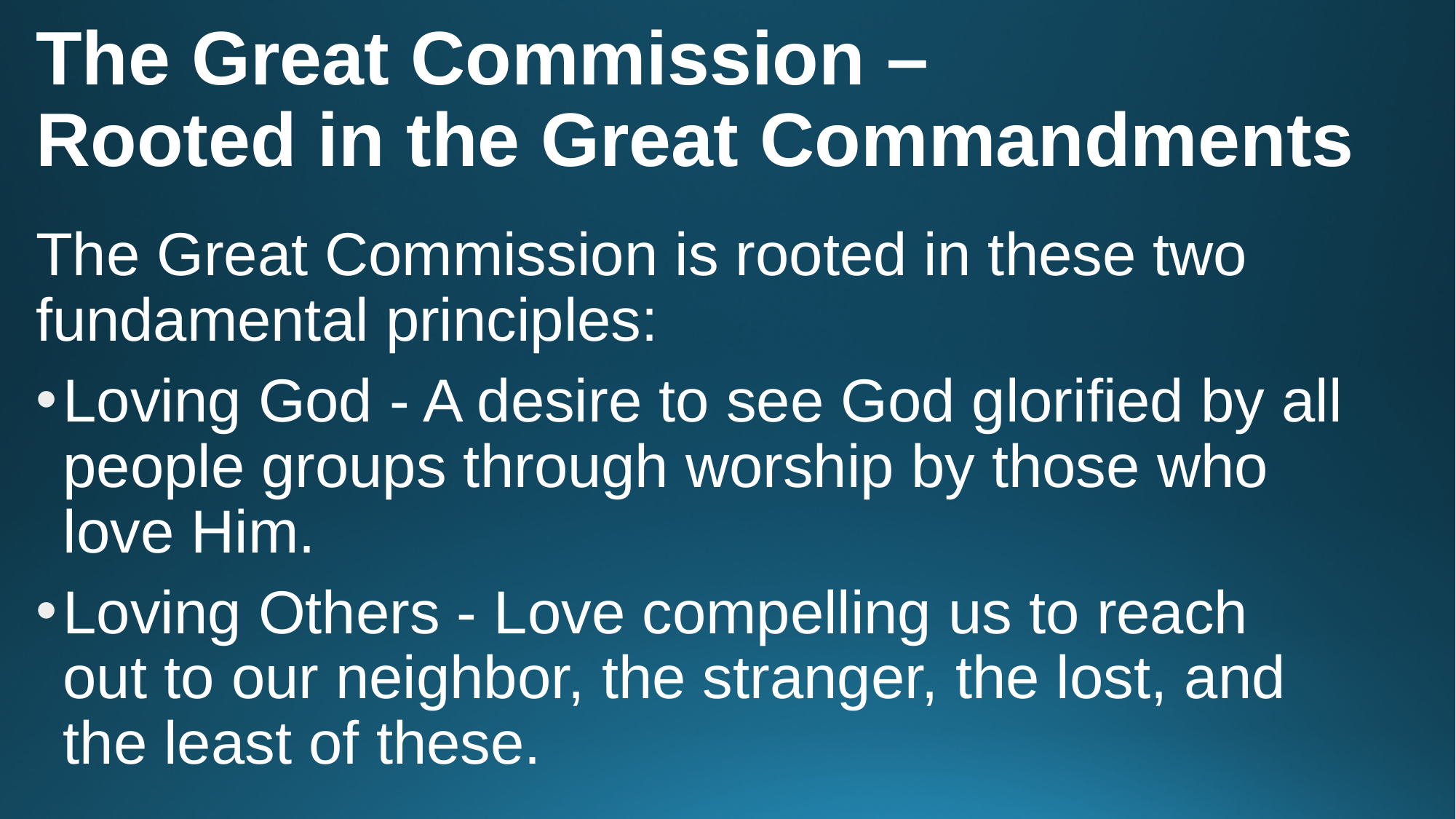

# The Great Commission – Rooted in the Great Commandments
The Great Commission is rooted in these two fundamental principles:
Loving God - A desire to see God glorified by all people groups through worship by those who love Him.
Loving Others - Love compelling us to reach out to our neighbor, the stranger, the lost, and the least of these.